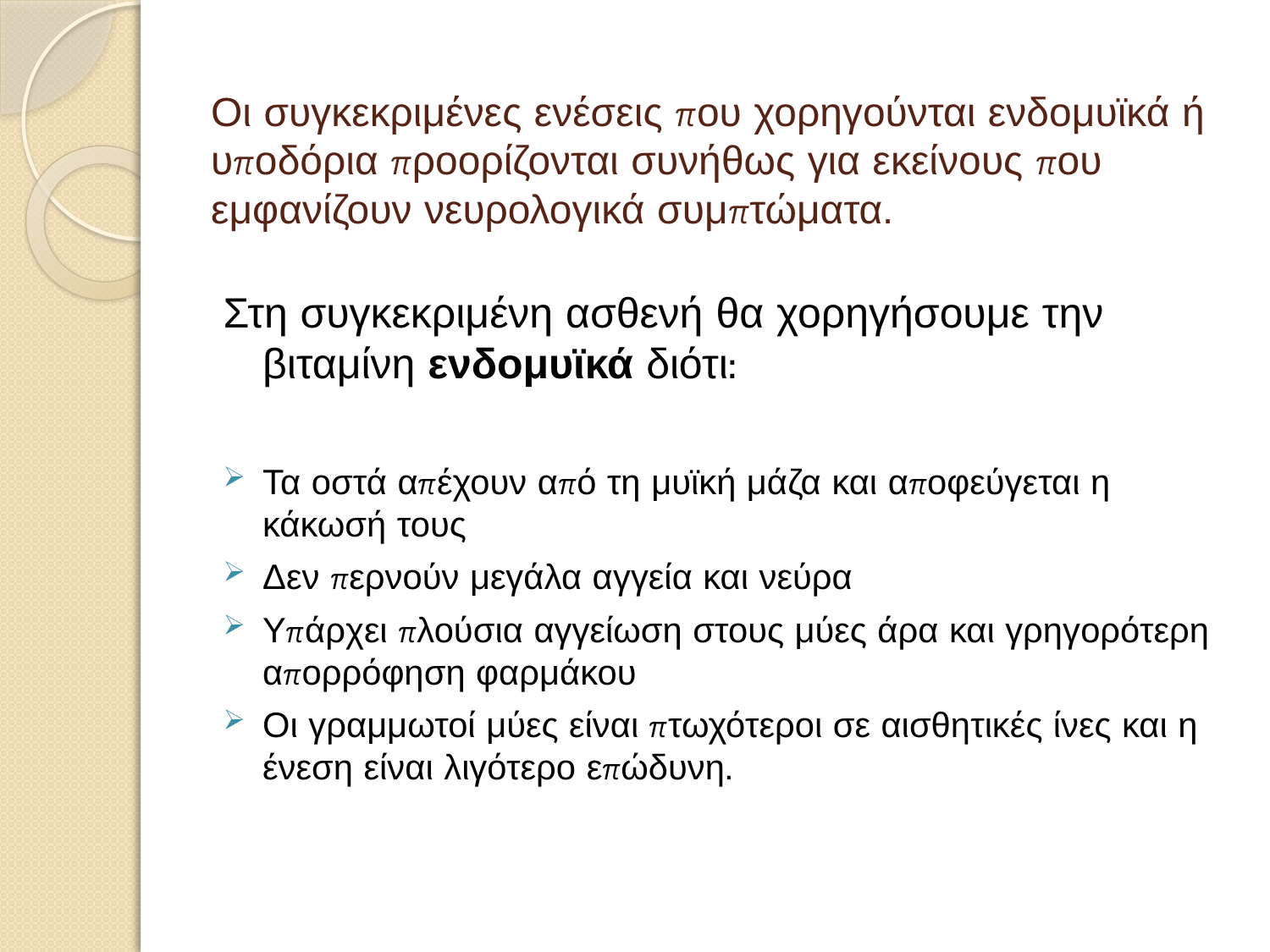

# Οι συγκεκριμένες ενέσεις που χορηγούνται ενδομυϊκά ή υποδόρια προορίζονται συνήθως για εκείνους που εμφανίζουν νευρολογικά συμπτώματα.

Στη συγκεκριμένη ασθενή θα χορηγήσουμε την βιταμίνη ενδομυϊκά διότι:

Τα οστά απέχουν από τη μυϊκή μάζα και αποφεύγεται η κάκωσή τους
Δεν περνούν μεγάλα αγγεία και νεύρα
Υπάρχει πλούσια αγγείωση στους μύες άρα και γρηγορότερη απορρόφηση φαρμάκου
Οι γραμμωτοί μύες είναι πτωχότεροι σε αισθητικές ίνες και η ένεση είναι λιγότερο επώδυνη.